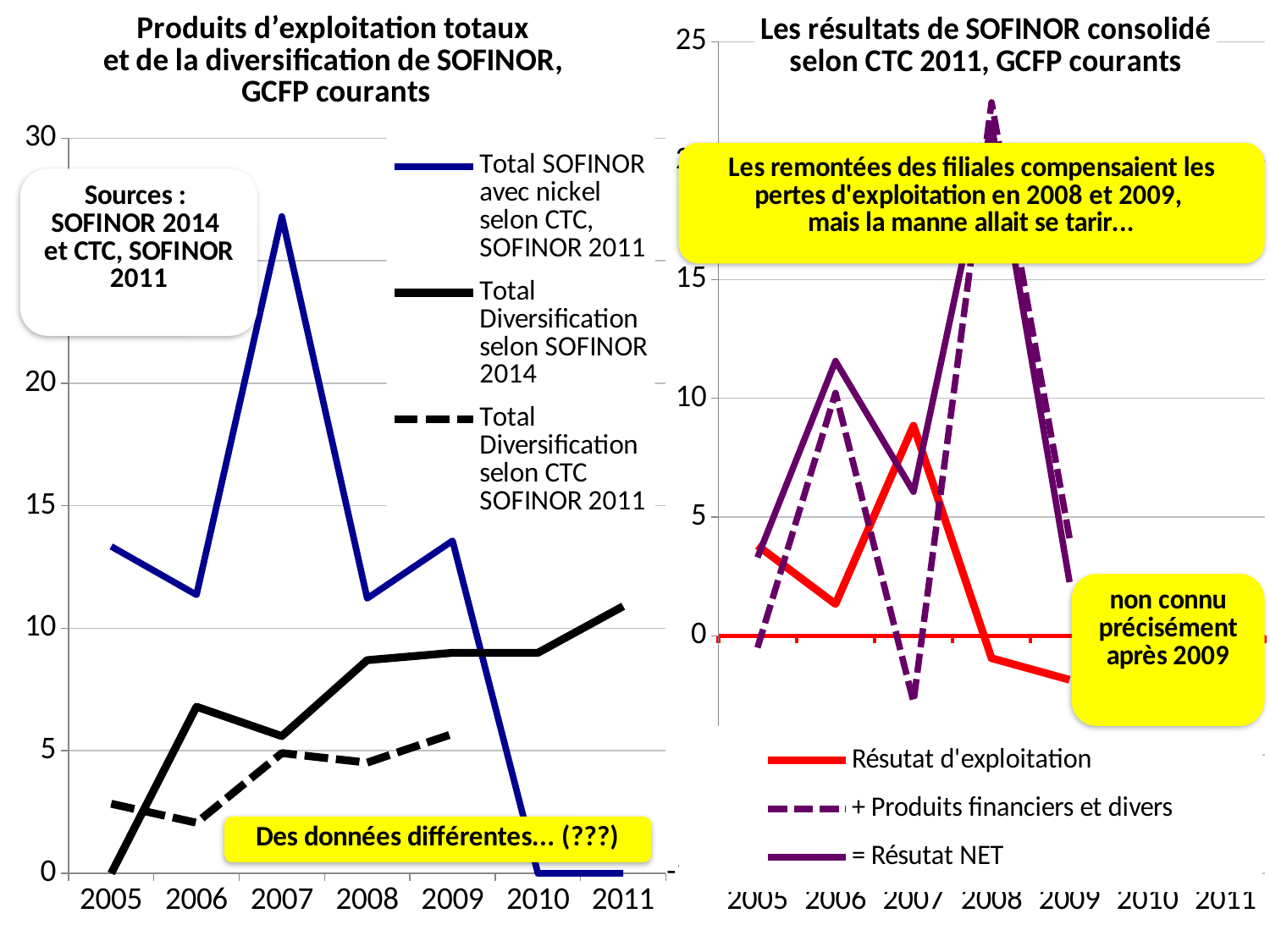

### Chart: Produits d’exploitation totaux
et de la diversification de SOFINOR,
GCFP courants

| Category | Total SOFINOR avec nickel selon CTC, SOFINOR 2011 | Total Diversification selon SOFINOR 2014 | Total Diversification selon CTC SOFINOR 2011 |
|---|---|---|---|
| 2005.0 | 13.34 | 0.0 | 2.84 |
| 2006.0 | 11.364 | 6.8 | 2.064 |
| 2007.0 | 26.806 | 5.6 | 4.906 |
| 2008.0 | 11.219 | 8.7 | 4.519 |
| 2009.0 | 13.57 | 9.0 | 5.689999999999999 |
| 2010.0 | 0.0 | 9.0 | None |
| 2011.0 | 0.0 | 10.9 | None |

### Chart: Les résultats de SOFINOR consolidé selon CTC 2011, GCFP courants

| Category | Résutat d'exploitation  | + Produits financiers et divers | = Résutat NET  |
|---|---|---|---|
| 2005.0 | 3.8 | -0.497 | 3.303 |
| 2006.0 | 1.34 | 10.23 | 11.57 |
| 2007.0 | 8.85 | -2.782999999999999 | 6.066999999999997 |
| 2008.0 | -0.94 | 22.46 | 21.52 |
| 2009.0 | -1.85 | 4.109999999999999 | 2.26 |
| 2010.0 | None | None | None |
| 2011.0 | None | None | None |